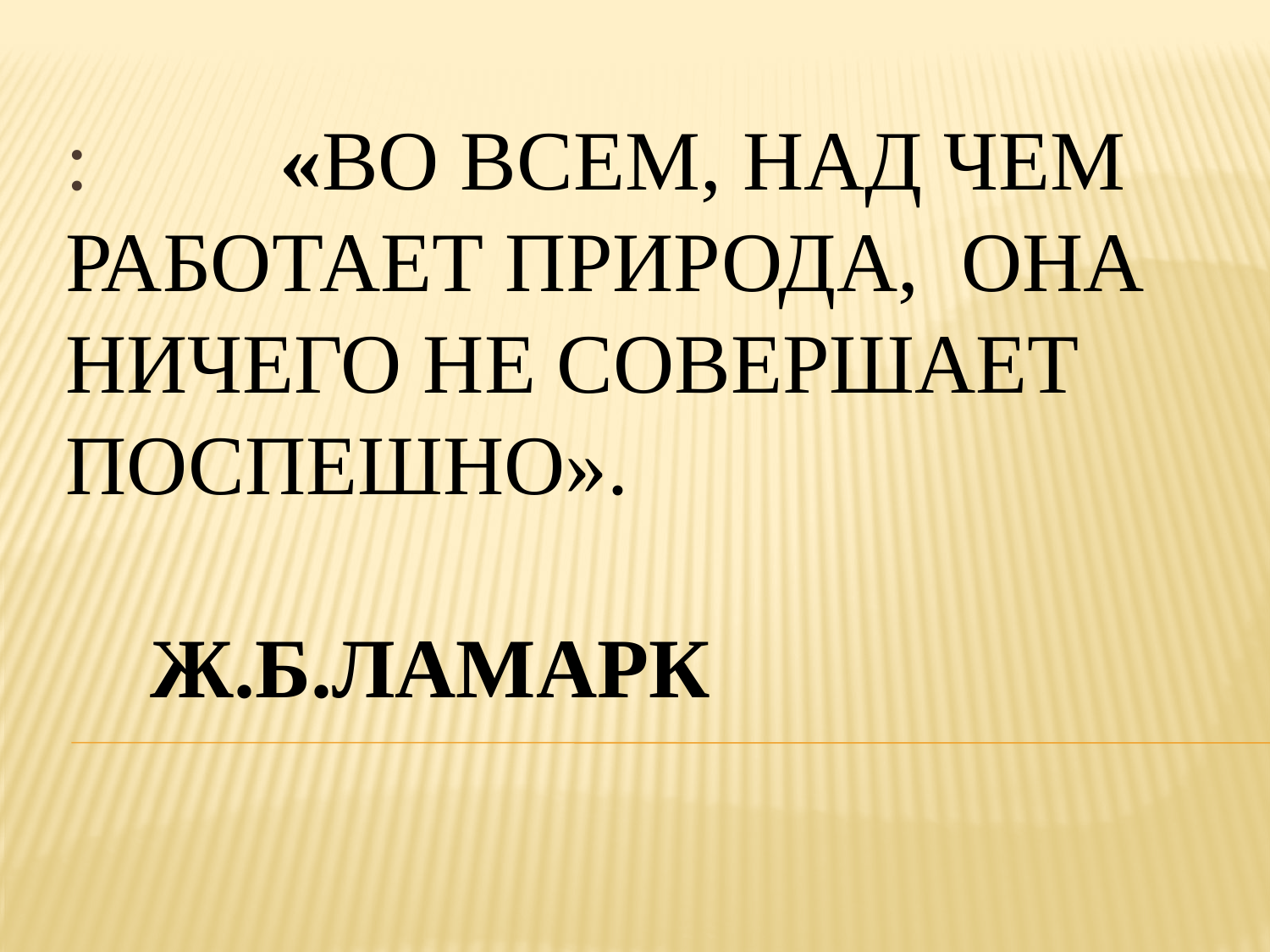

# :         «Во всем, над чем работает природа,  она ничего не совершает поспешно».                                                                                       Ж.Б.Ламарк